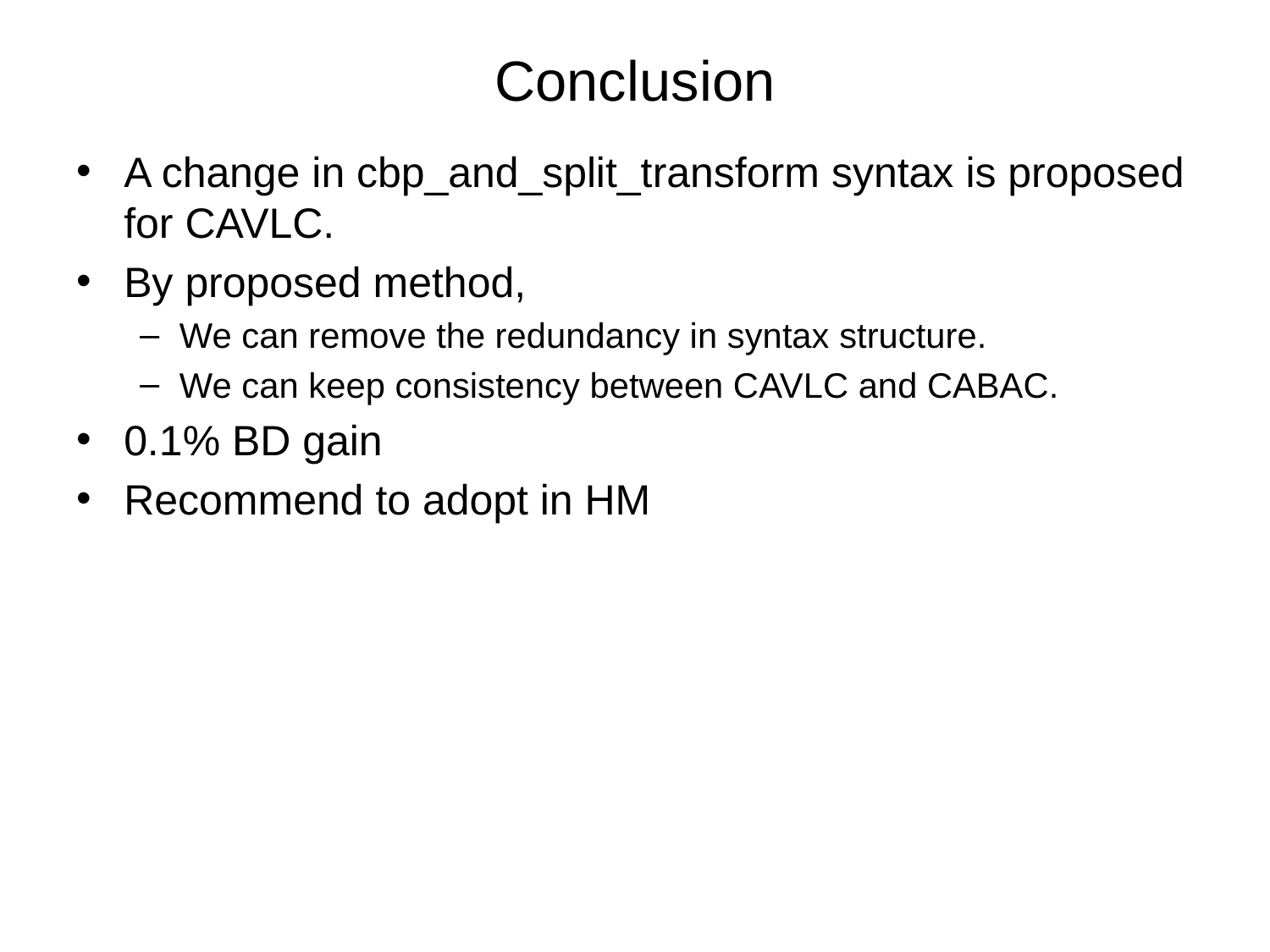

# Conclusion
A change in cbp_and_split_transform syntax is proposed for CAVLC.
By proposed method,
We can remove the redundancy in syntax structure.
We can keep consistency between CAVLC and CABAC.
0.1% BD gain
Recommend to adopt in HM